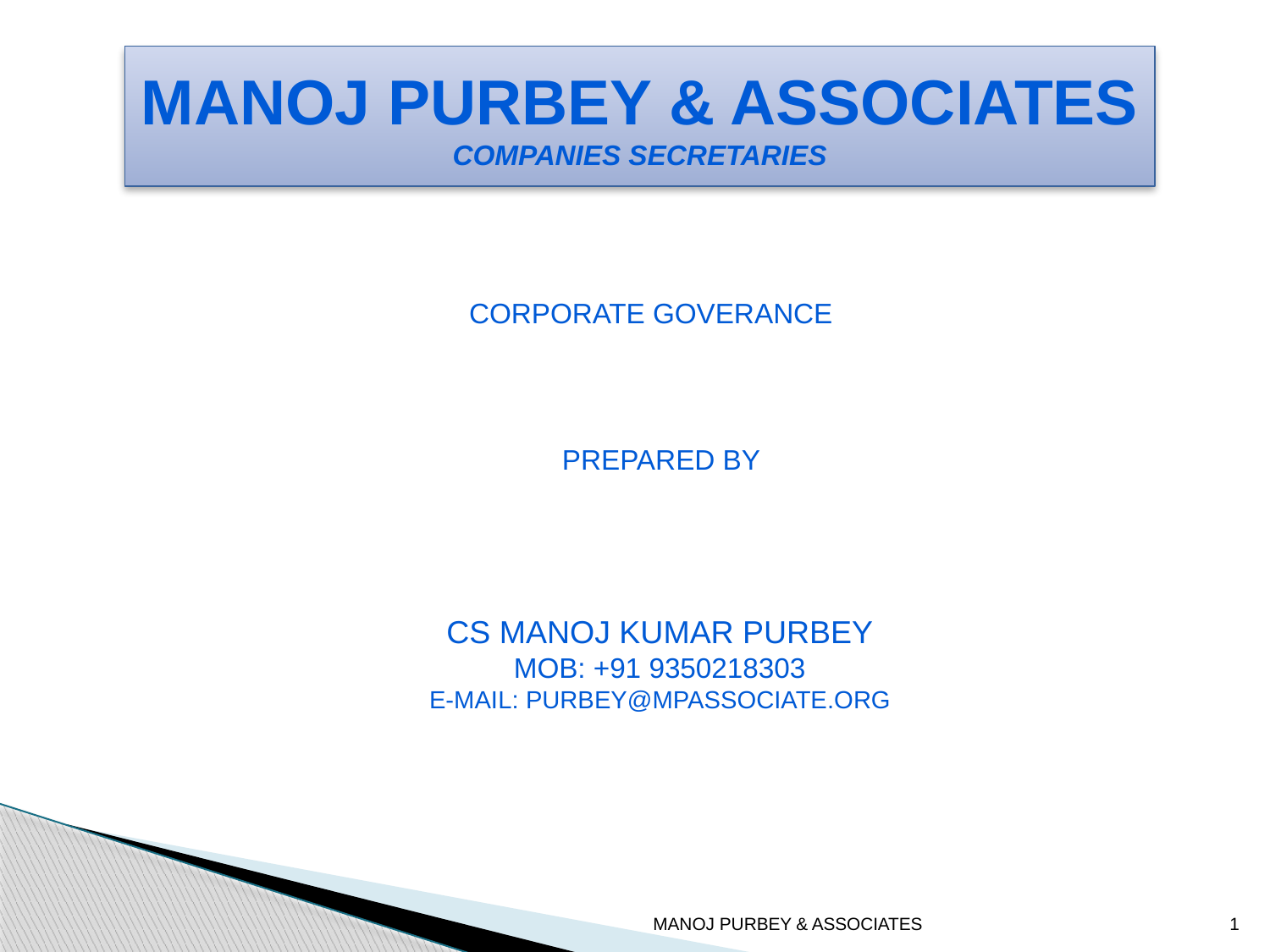

# MANOJ PURBEY & ASSOCIATEs Companies secretaries
CORPORATE GOVERANCE
PREPARED BY
CS MANOJ KUMAR PURBEY
Mob: +91 9350218303
E-mail: purbey@mpassociate.org

MANOJ PURBEY & ASSOCIATES
1